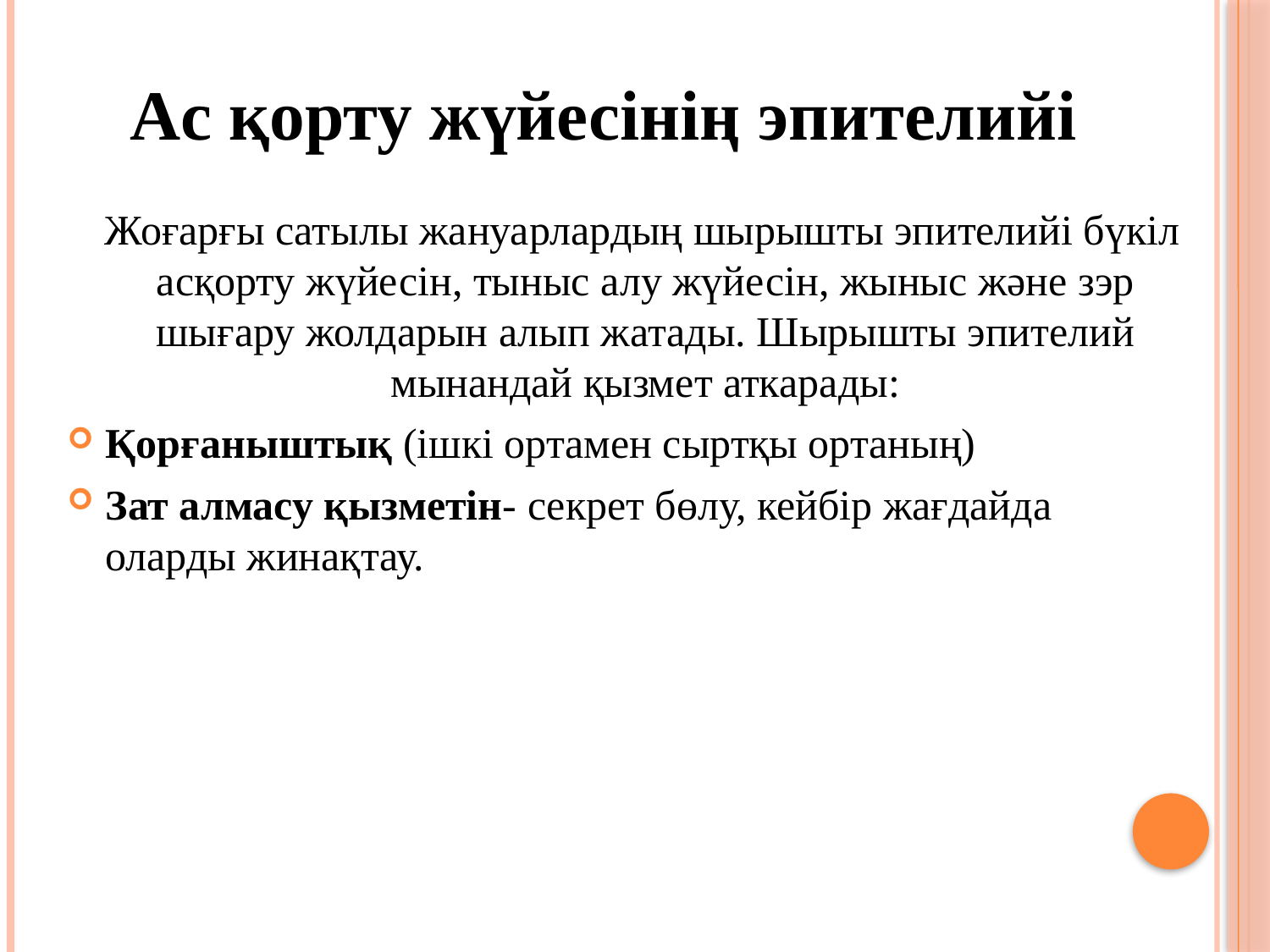

# Ac қорту жүйесінің эпителийі
   Жоғарғы сатылы жануарлардың шырышты эпителийі бүкіл асқорту жүйесін, тыныс алу жүйесін, жыныс және зэр шығару жолдарын алып жатады. Шырышты эпителий мынандай қызмет аткарады:
Қорғаныштық (ішкі ортамен сыртқы ортаның)
Зат алмасу қызметін- секрет бөлу, кейбір жағдайда оларды жинақтау.